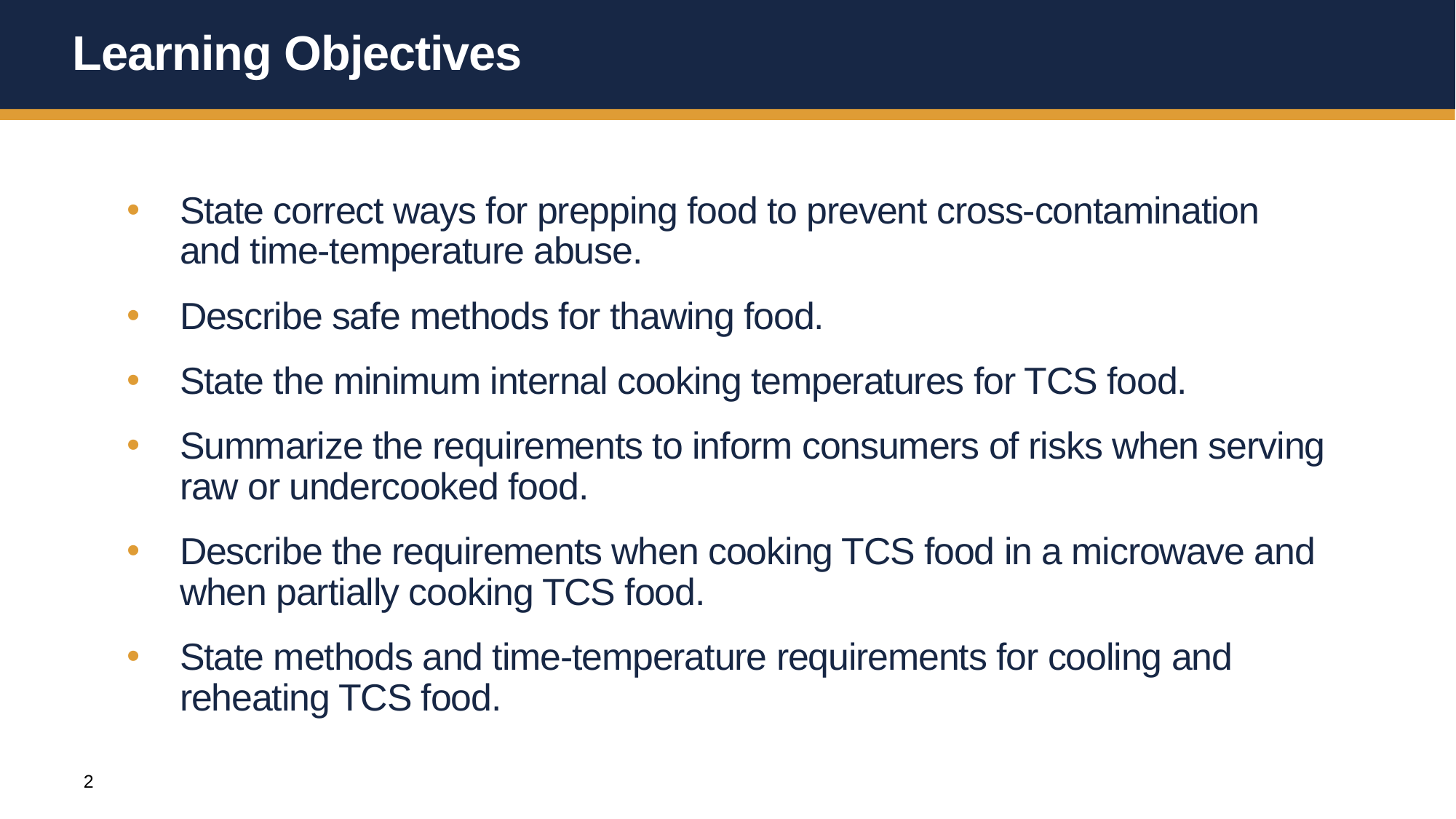

# Learning Objectives
State correct ways for prepping food to prevent cross-contamination and time-temperature abuse.
Describe safe methods for thawing food.
State the minimum internal cooking temperatures for TCS food.
Summarize the requirements to inform consumers of risks when serving raw or undercooked food.
Describe the requirements when cooking TCS food in a microwave and when partially cooking TCS food.
State methods and time-temperature requirements for cooling and reheating TCS food.
2